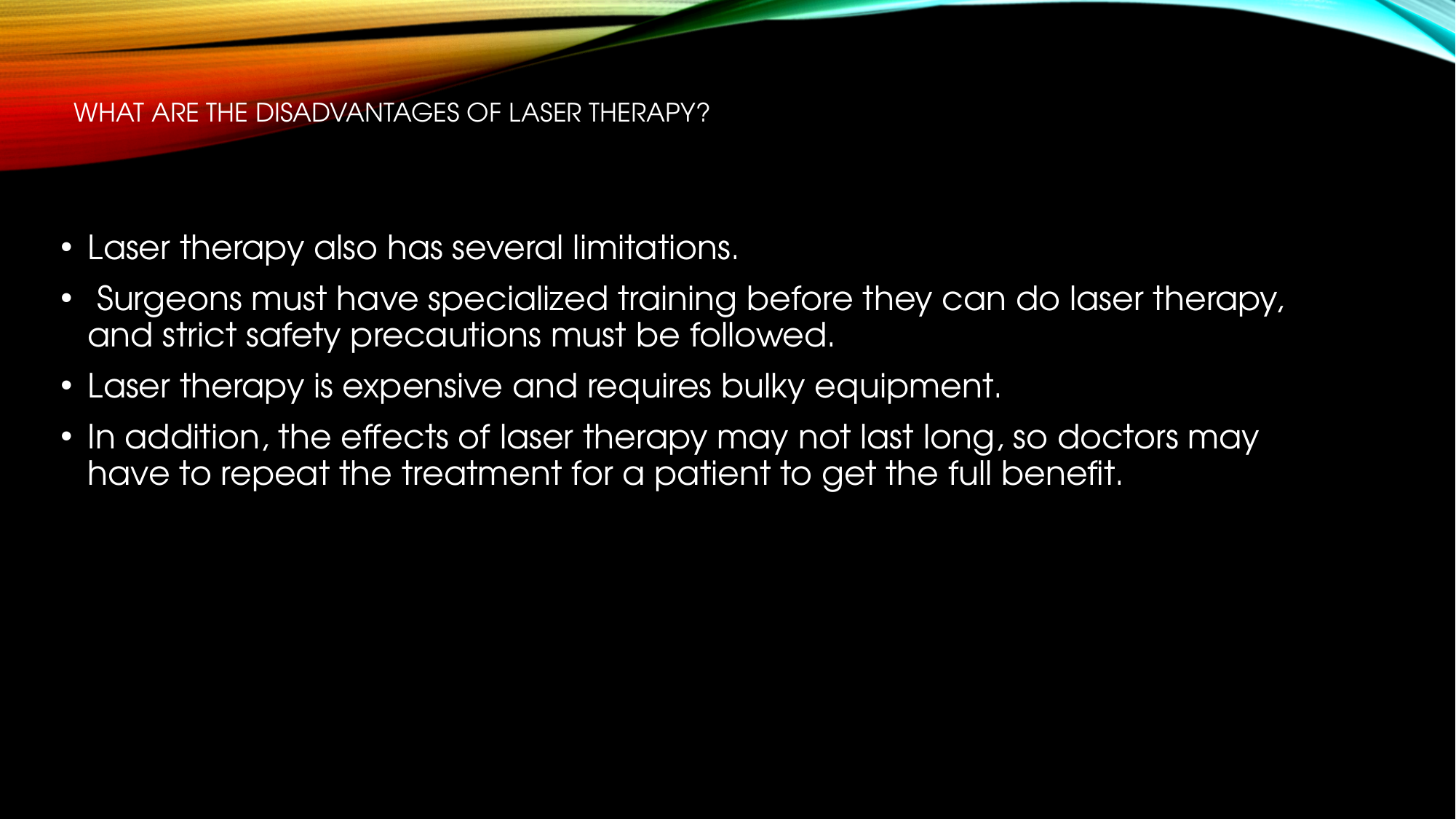

# What are the disadvantages of laser therapy?
Laser therapy also has several limitations.
 Surgeons must have specialized training before they can do laser therapy, and strict safety precautions must be followed.
Laser therapy is expensive and requires bulky equipment.
In addition, the effects of laser therapy may not last long, so doctors may have to repeat the treatment for a patient to get the full benefit.